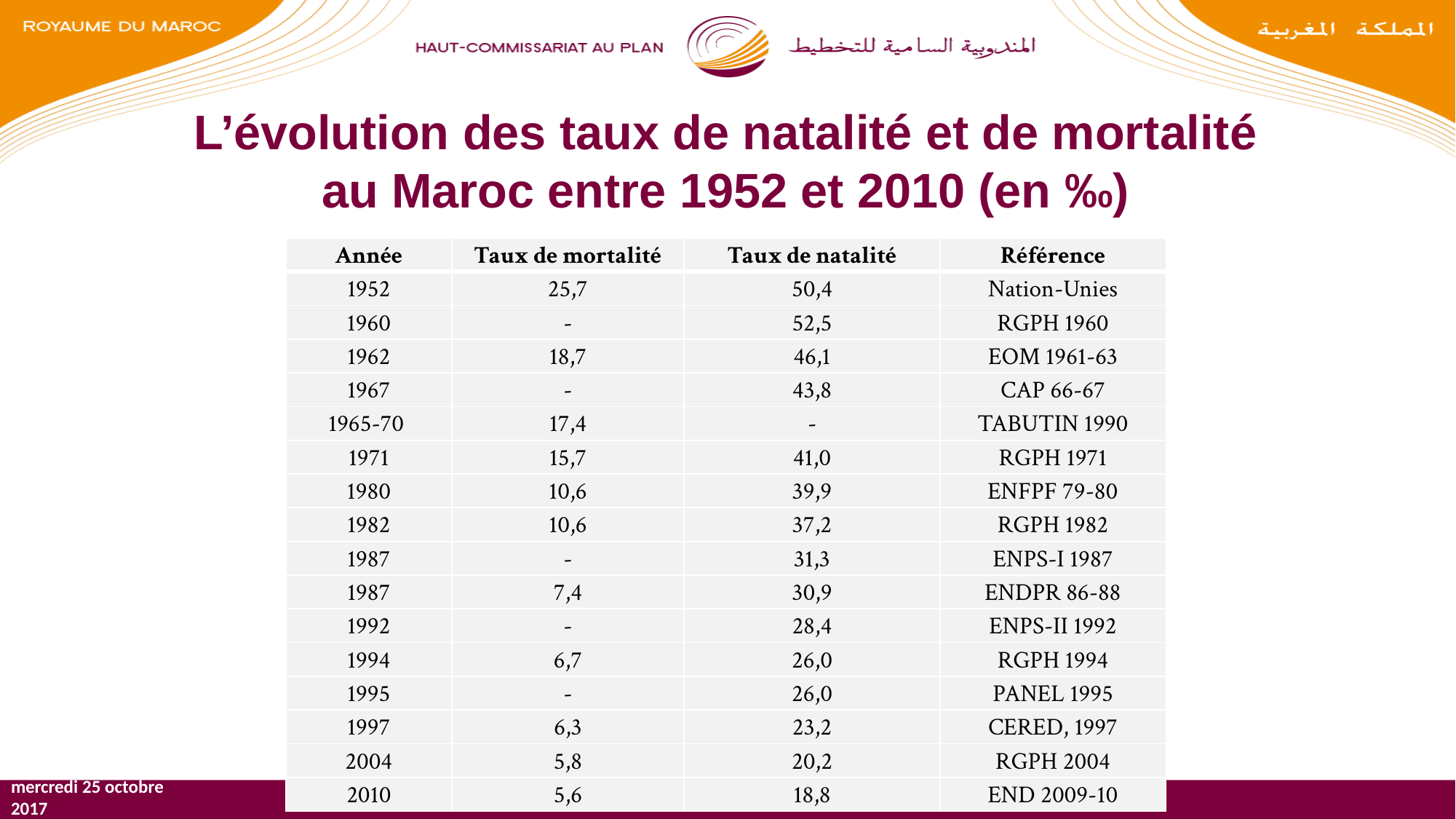

# L’évolution des taux de natalité et de mortalité au Maroc entre 1952 et 2010 (en ‰)
| Année | Taux de mortalité | Taux de natalité | Référence |
| --- | --- | --- | --- |
| 1952 | 25,7 | 50,4 | Nation-Unies |
| 1960 | - | 52,5 | RGPH 1960 |
| 1962 | 18,7 | 46,1 | EOM 1961-63 |
| 1967 | - | 43,8 | CAP 66-67 |
| 1965-70 | 17,4 | - | TABUTIN 1990 |
| 1971 | 15,7 | 41,0 | RGPH 1971 |
| 1980 | 10,6 | 39,9 | ENFPF 79-80 |
| 1982 | 10,6 | 37,2 | RGPH 1982 |
| 1987 | - | 31,3 | ENPS-I 1987 |
| 1987 | 7,4 | 30,9 | ENDPR 86-88 |
| 1992 | - | 28,4 | ENPS-II 1992 |
| 1994 | 6,7 | 26,0 | RGPH 1994 |
| 1995 | - | 26,0 | PANEL 1995 |
| 1997 | 6,3 | 23,2 | CERED, 1997 |
| 2004 | 5,8 | 20,2 | RGPH 2004 |
| 2010 | 5,6 | 18,8 | END 2009-10 |
mercredi 25 octobre 2017